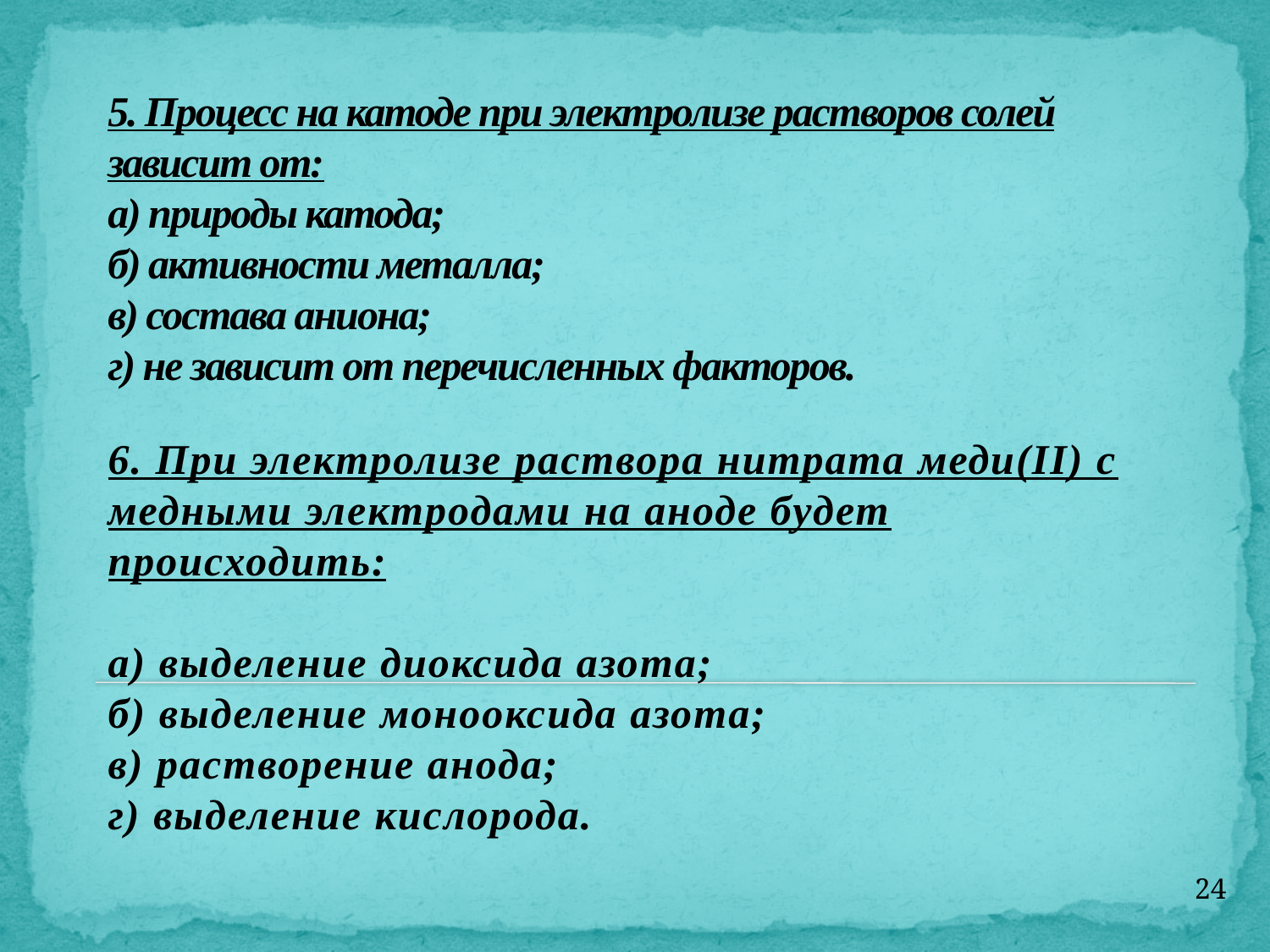

# 5. Процесс на катоде при электролизе растворов солей зависит от: а) природы катода; б) активности металла; в) состава аниона; г) не зависит от перечисленных факторов.
6. При электролизе раствора нитрата меди(II) с медными электродами на аноде будет происходить:
а) выделение диоксида азота;
б) выделение монооксида азота;
в) растворение анода;
г) выделение кислорода.
24